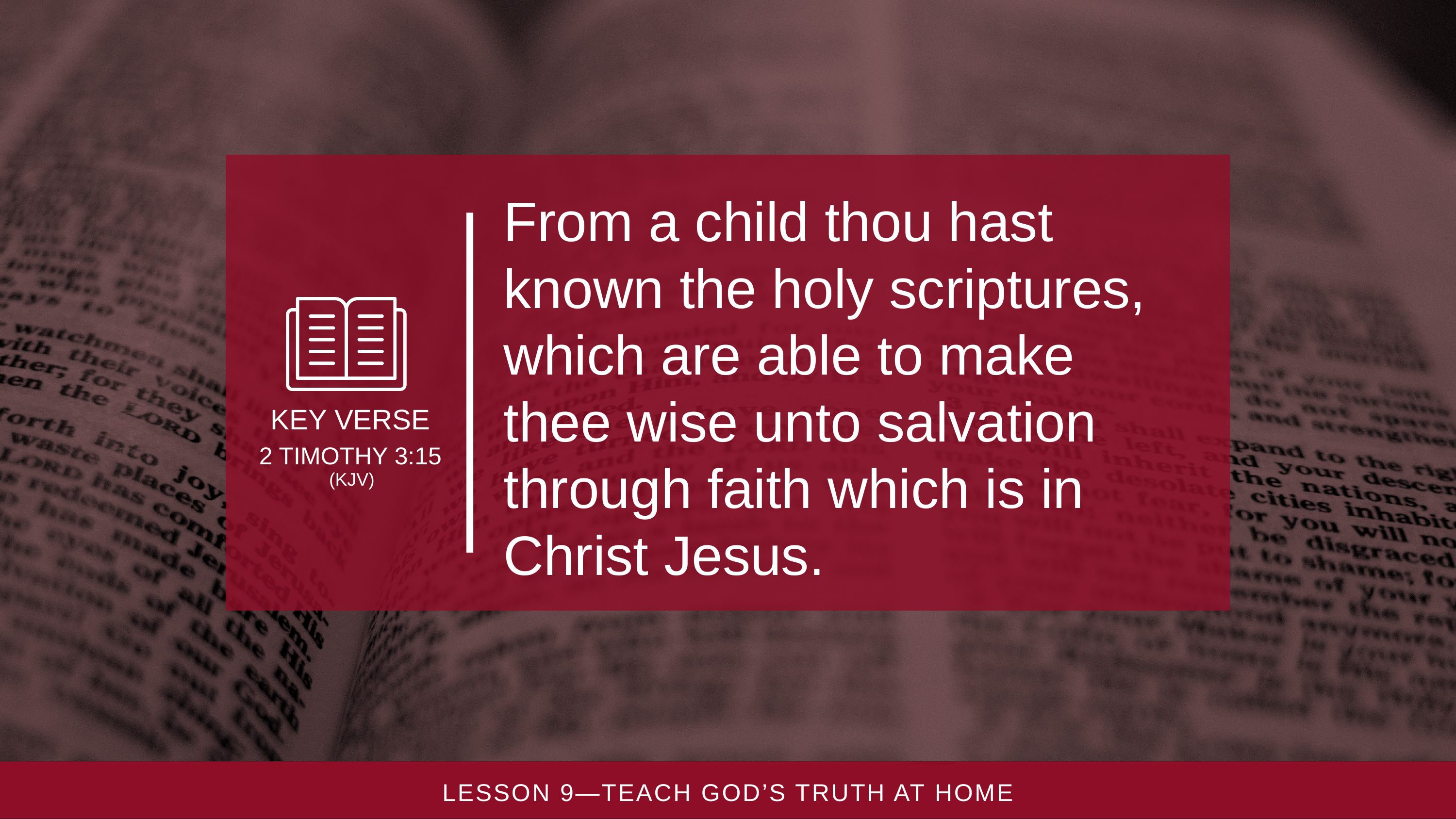

From a child thou hast known the holy scriptures, which are able to make thee wise unto salvation through faith which is in Christ Jesus.
(KJV)